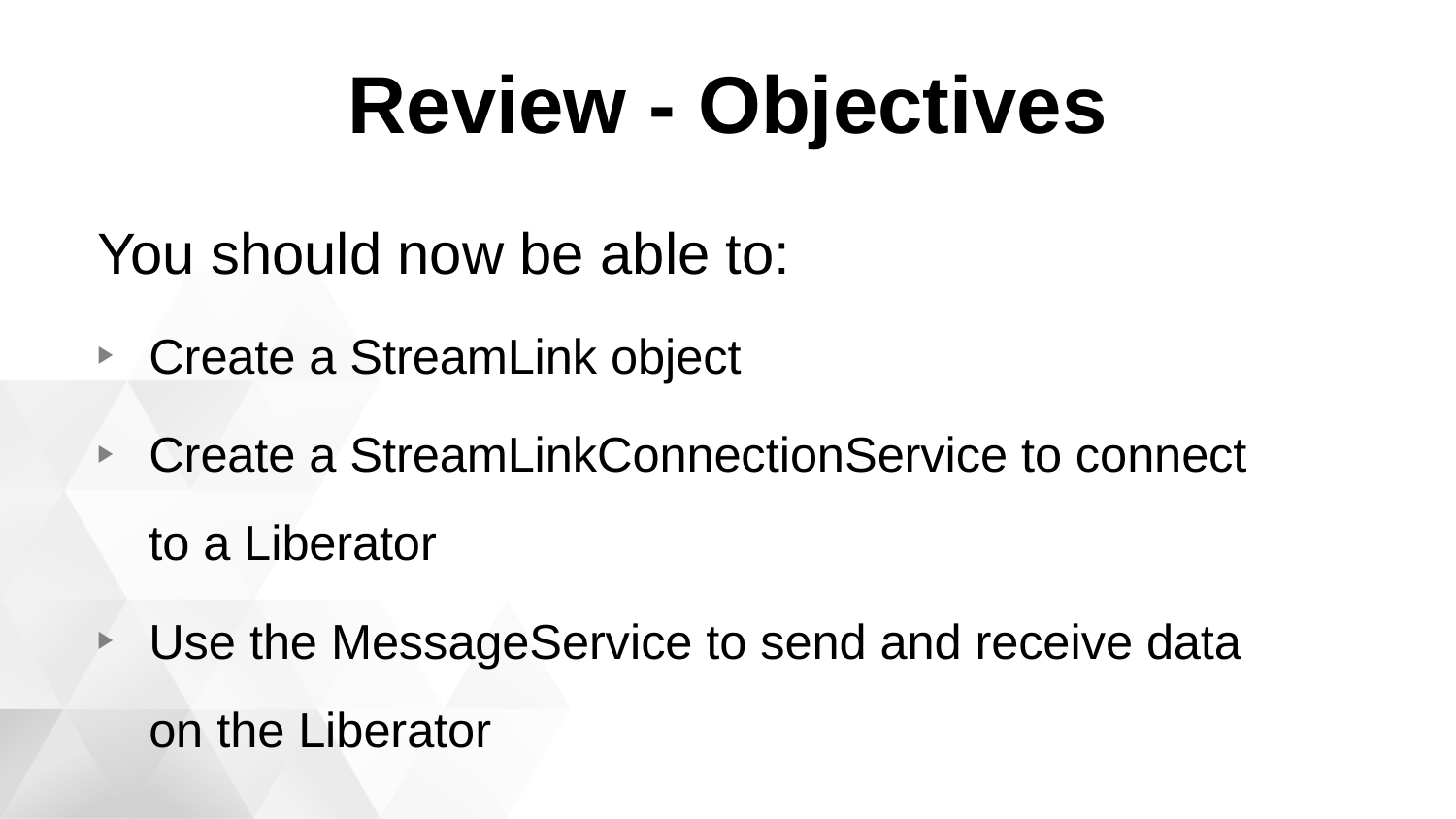

# Review - Objectives
You should now be able to:
Create a StreamLink object
Create a StreamLinkConnectionService to connect to a Liberator
Use the MessageService to send and receive data on the Liberator